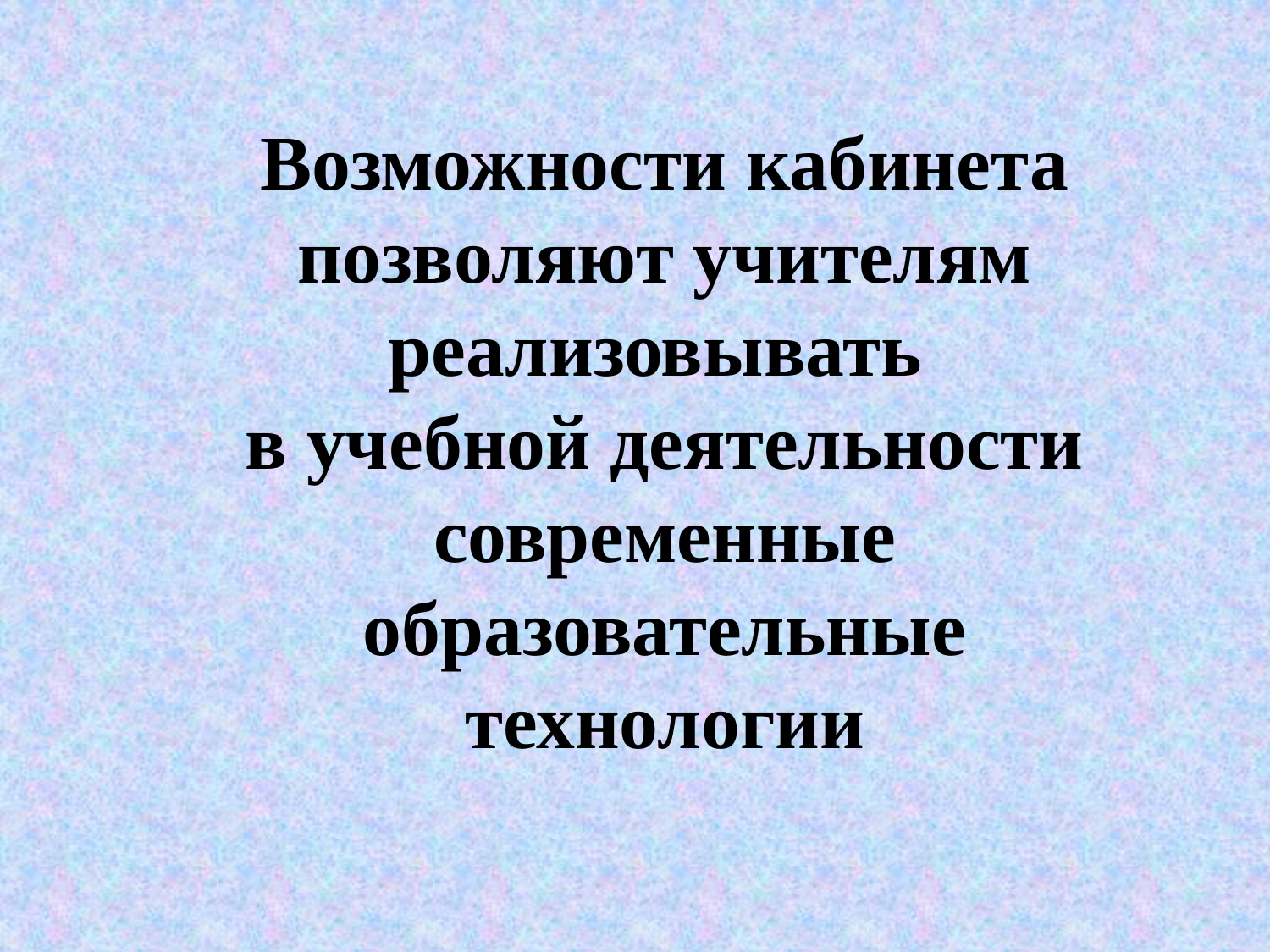

Возможности кабинета позволяют учителям реализовывать
в учебной деятельности
современные образовательные технологии